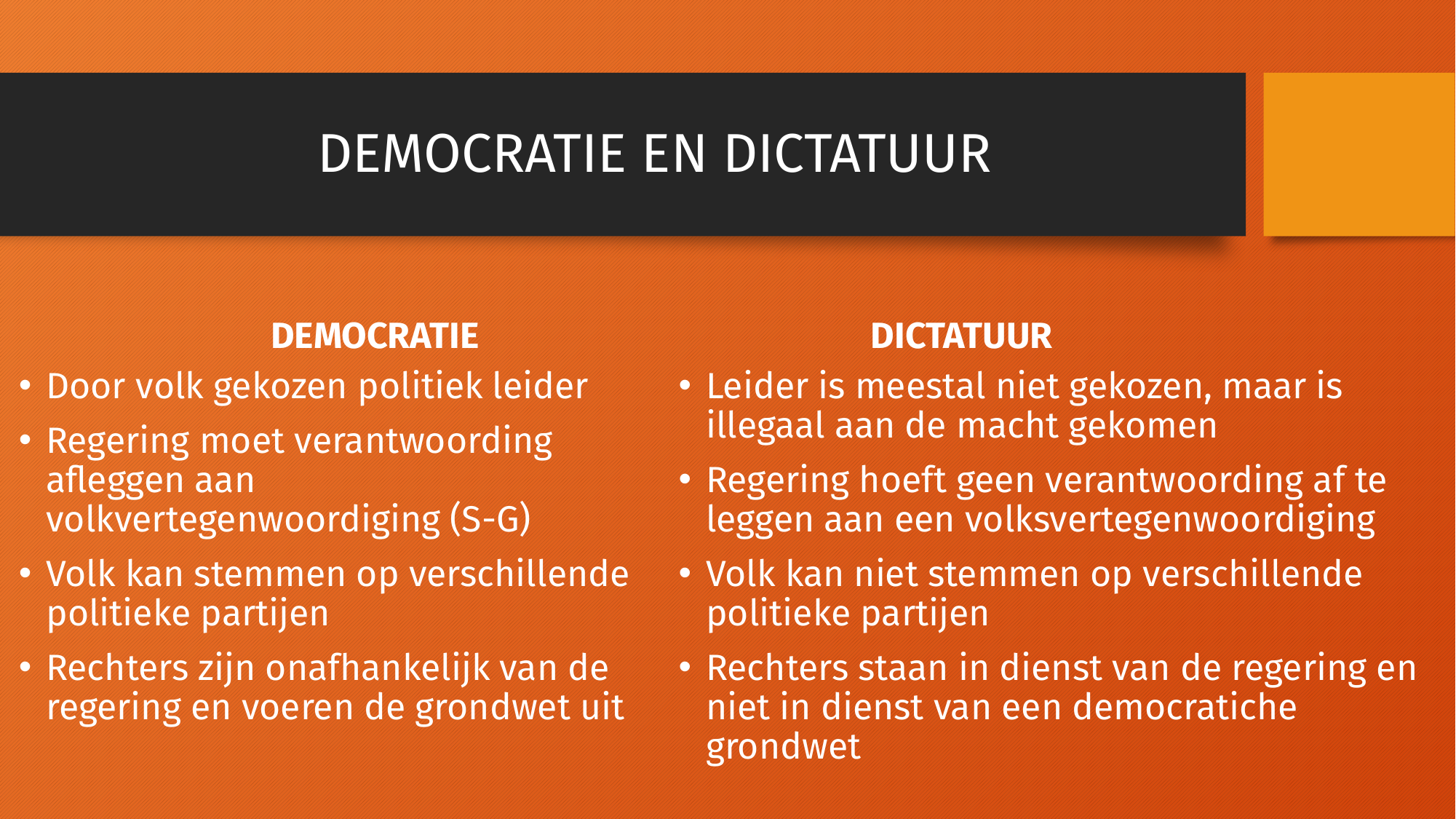

# DEMOCRATIE EN DICTATUUR
DEMOCRATIE
DICTATUUR
Door volk gekozen politiek leider
Regering moet verantwoording afleggen aan volkvertegenwoordiging (S-G)
Volk kan stemmen op verschillende politieke partijen
Rechters zijn onafhankelijk van de regering en voeren de grondwet uit

Leider is meestal niet gekozen, maar is illegaal aan de macht gekomen
Regering hoeft geen verantwoording af te leggen aan een volksvertegenwoordiging
Volk kan niet stemmen op verschillende politieke partijen
Rechters staan in dienst van de regering en niet in dienst van een democratiche grondwet